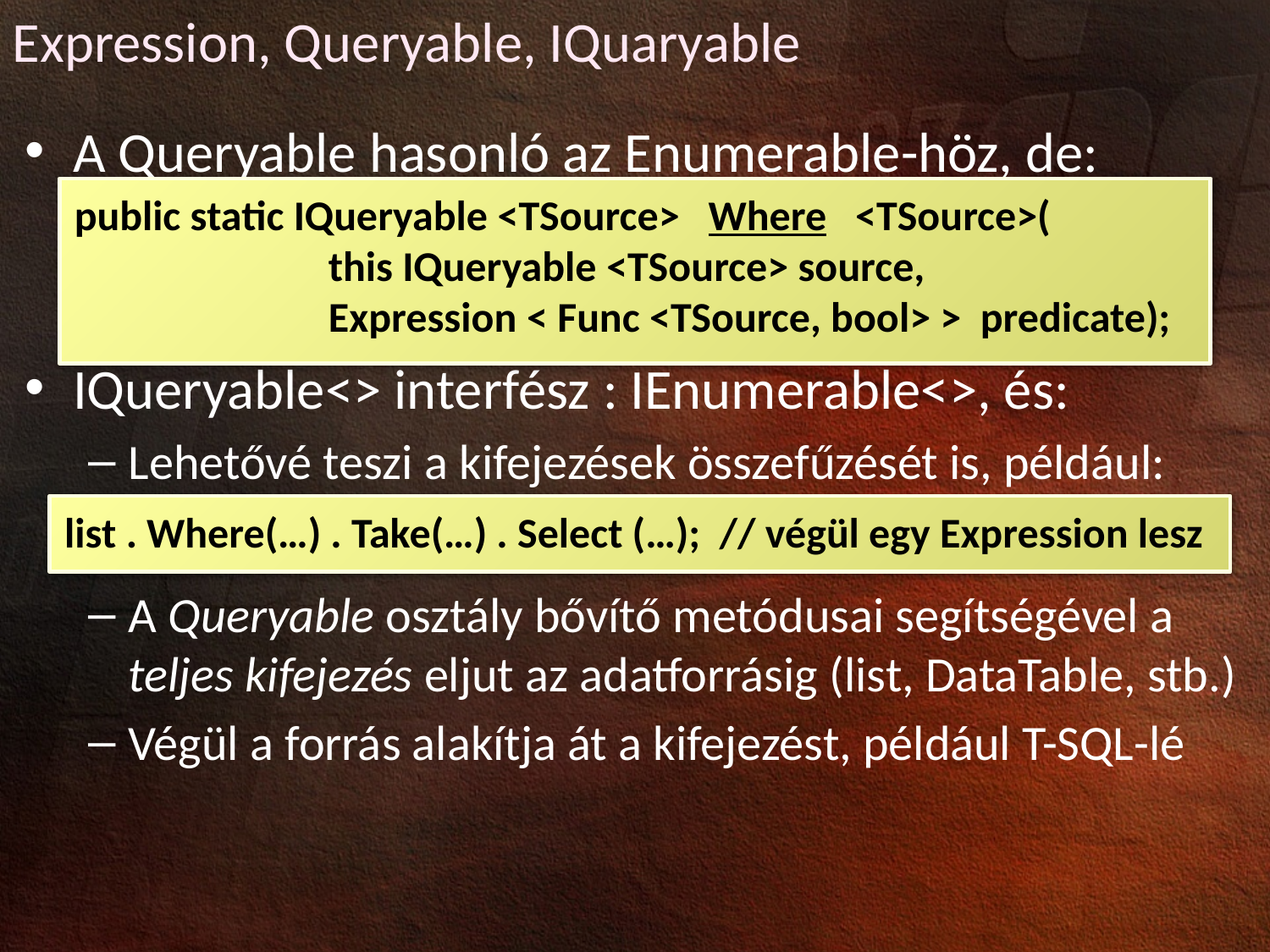

Expression, Queryable, IQuaryable
A Queryable hasonló az Enumerable-höz, de:

IQueryable<> interfész : IEnumerable<>, és:
Lehetővé teszi a kifejezések összefűzését is, például:

A Queryable osztály bővítő metódusai segítségével a teljes kifejezés eljut az adatforrásig (list, DataTable, stb.)
Végül a forrás alakítja át a kifejezést, például T-SQL-lé
public static IQueryable <TSource>   Where   <TSource>(
		this IQueryable <TSource> source,
		Expression < Func <TSource, bool> >  predicate);
list . Where(…) . Take(…) . Select (…);  // végül egy Expression lesz